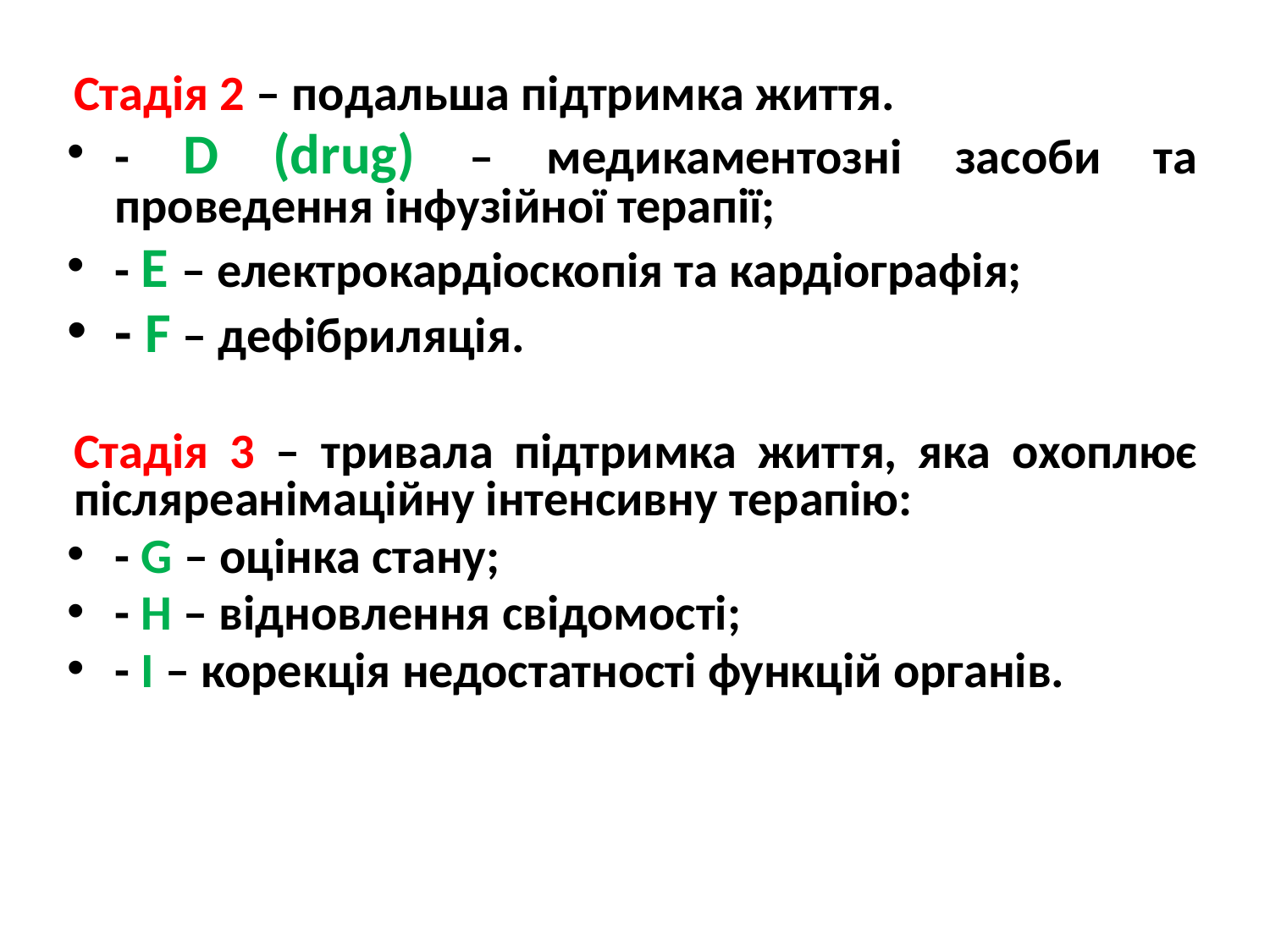

Стадія 2 – подальша підтримка життя.
- D (drug) – медикаментозні засоби та проведення інфузійної терапії;
- E – електрокардіоскопія та кардіографія;
- F – дефібриляція.

Стадія 3 – тривала підтримка життя, яка охоплює післяреанімаційну інтенсивну терапію:
- G – оцінка стану;
- H – відновлення свідомості;
- I – корекція недостатності функцій органів.